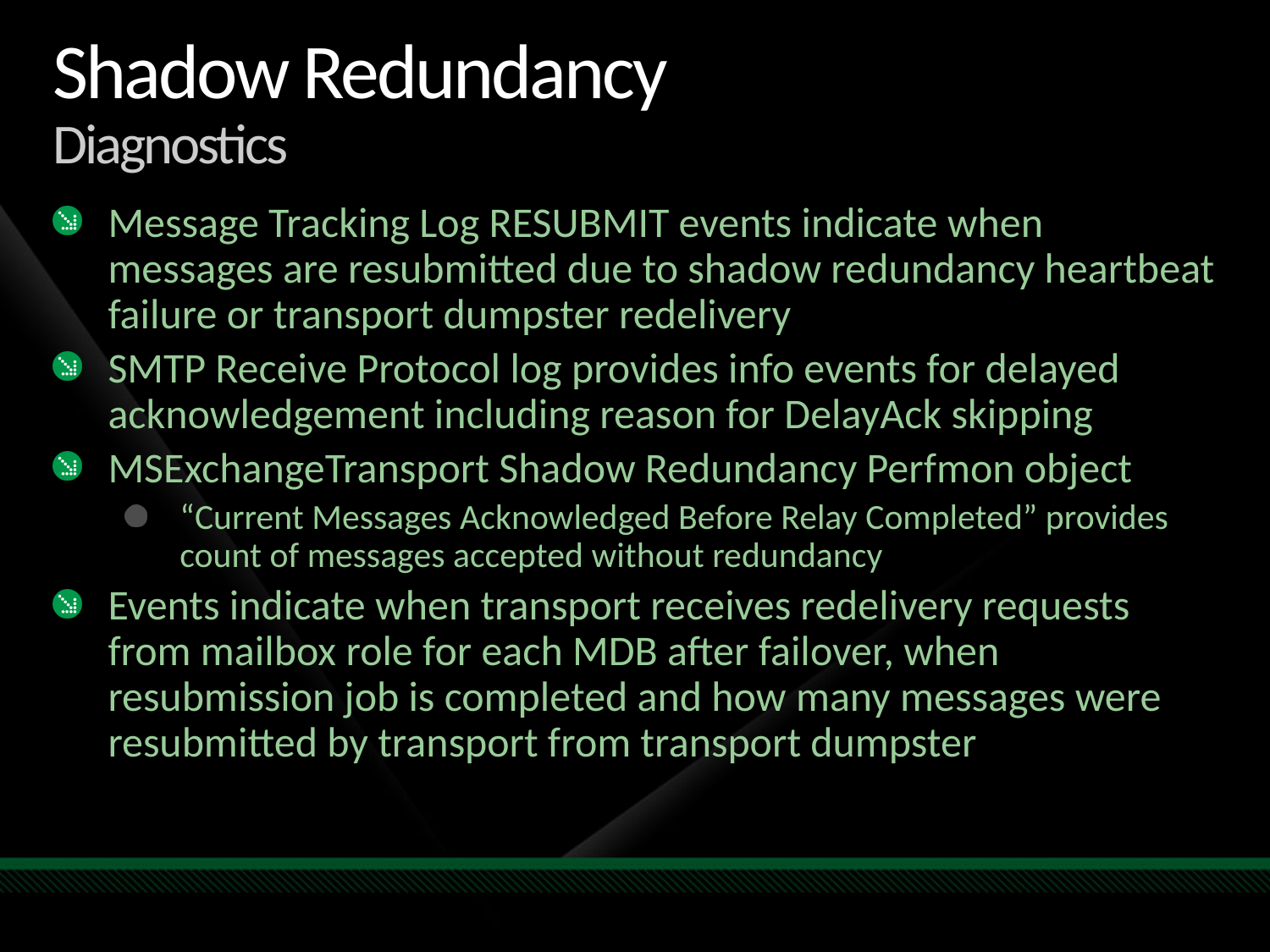

# Shadow Redundancy Diagnostics
Message Tracking Log RESUBMIT events indicate when messages are resubmitted due to shadow redundancy heartbeat failure or transport dumpster redelivery
SMTP Receive Protocol log provides info events for delayed acknowledgement including reason for DelayAck skipping
MSExchangeTransport Shadow Redundancy Perfmon object
“Current Messages Acknowledged Before Relay Completed” provides count of messages accepted without redundancy
Events indicate when transport receives redelivery requests from mailbox role for each MDB after failover, when resubmission job is completed and how many messages were resubmitted by transport from transport dumpster